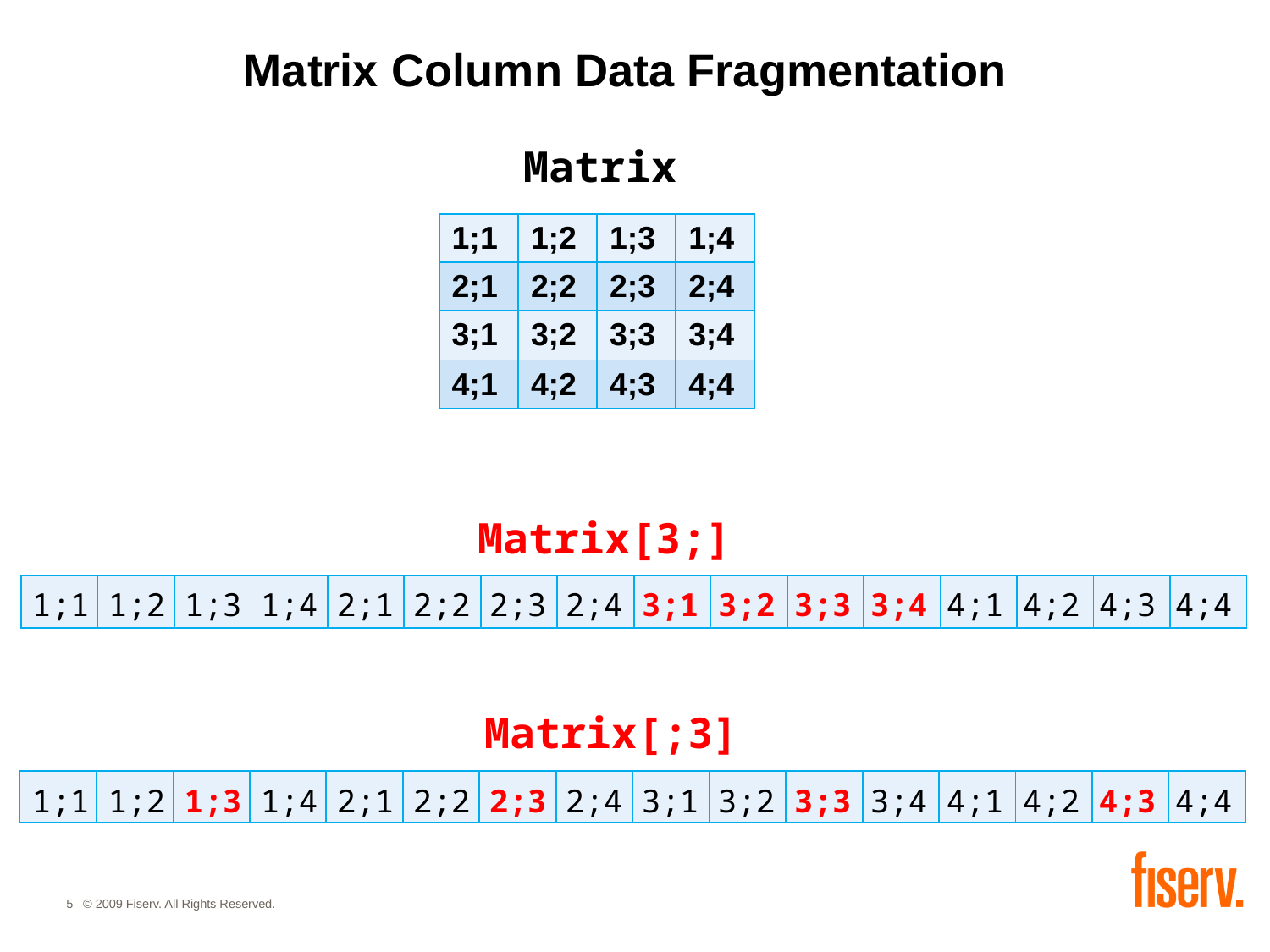

# Matrix Column Data Fragmentation
Matrix
| 1;1 | 1;2 | 1;3 | 1;4 |
| --- | --- | --- | --- |
| 2;1 | 2;2 | 2;3 | 2;4 |
| 3;1 | 3;2 | 3;3 | 3;4 |
| 4;1 | 4;2 | 4;3 | 4;4 |

Matrix[3;]
|  |  |  |  |  |  |  |  |  |  |  |  |  |  |  |  |
| --- | --- | --- | --- | --- | --- | --- | --- | --- | --- | --- | --- | --- | --- | --- | --- |
1;1 1;2 1;3 1;4 2;1 2;2 2;3 2;4 3;1 3;2 3;3 3;4 4;1 4;2 4;3 4;4
Matrix[;3]
|  |  |  |  |  |  |  |  |  |  |  |  |  |  |  |  |
| --- | --- | --- | --- | --- | --- | --- | --- | --- | --- | --- | --- | --- | --- | --- | --- |
1;1 1;2 1;3 1;4 2;1 2;2 2;3 2;4 3;1 3;2 3;3 3;4 4;1 4;2 4;3 4;4